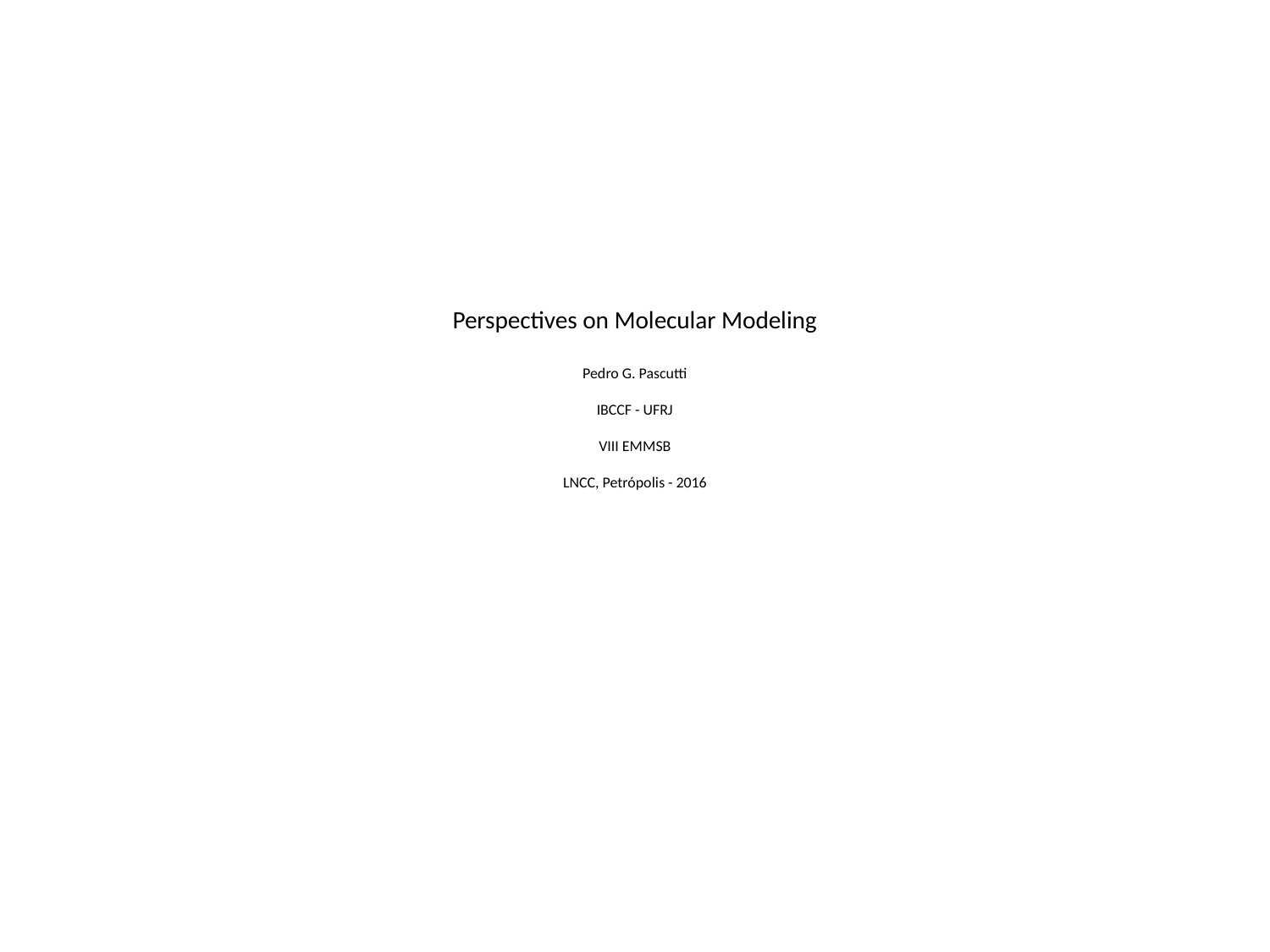

# Perspectives on Molecular Modeling Pedro G. Pascutti IBCCF - UFRJ VIII EMMSB LNCC, Petrópolis - 2016